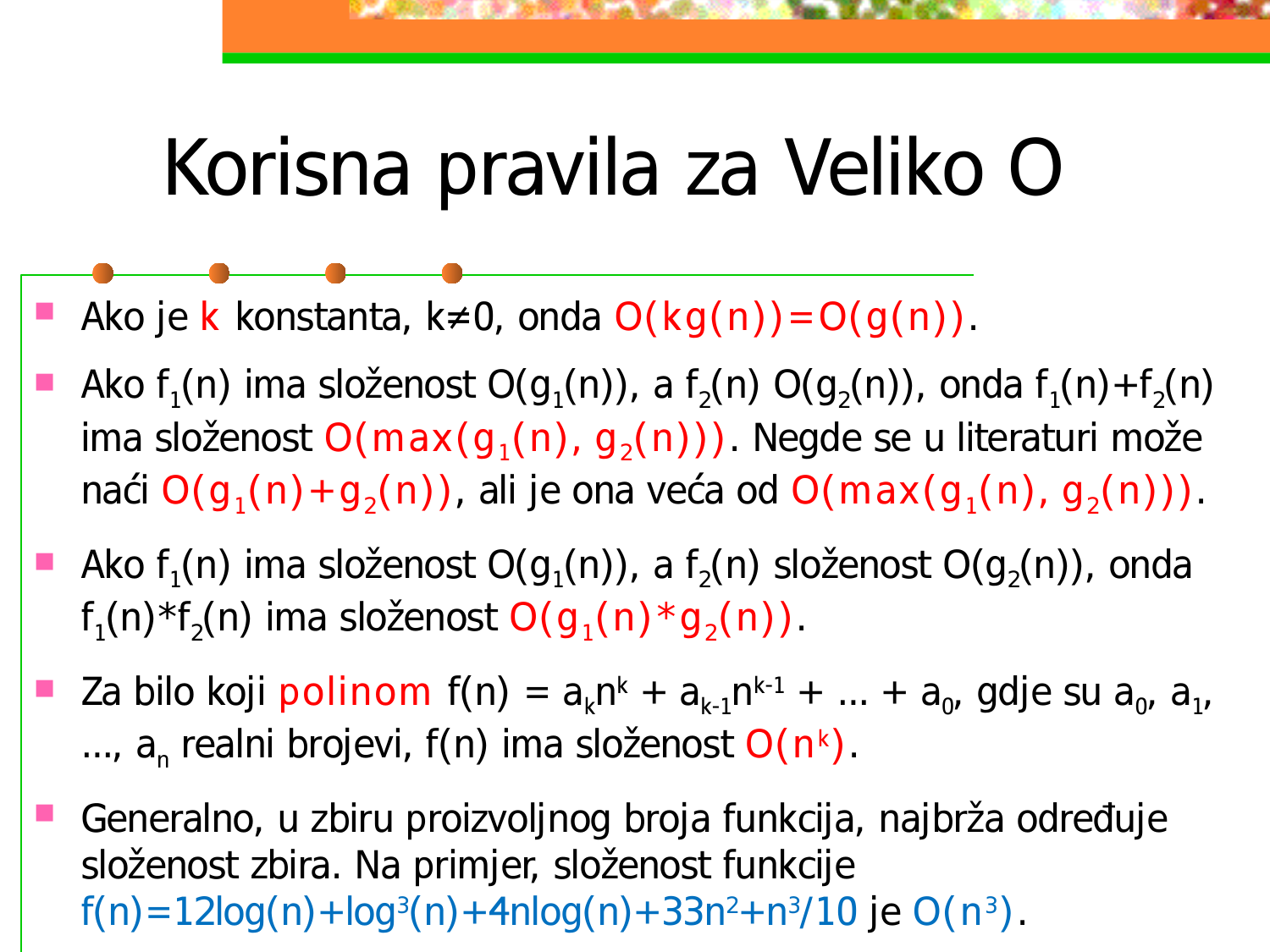

# Korisna pravila za Veliko O
Ako je k konstanta, k≠0, onda O(kg(n))=O(g(n)).
Ako f1(n) ima složenost O(g1(n)), a f2(n) O(g2(n)), onda f1(n)+f2(n) ima složenost O(max(g1(n), g2(n))). Negde se u literaturi može naći O(g1(n)+g2(n)), ali je ona veća od O(max(g1(n), g2(n))).
Ako f1(n) ima složenost O(g1(n)), a f2(n) složenost O(g2(n)), onda f1(n)*f2(n) ima složenost O(g1(n)*g2(n)).
Za bilo koji polinom f(n) = aknk + ak-1nk-1 + … + a0, gdje su a0, a1, …, an realni brojevi, f(n) ima složenost O(nk).
Generalno, u zbiru proizvoljnog broja funkcija, najbrža određuje složenost zbira. Na primjer, složenost funkcije
f(n)=12log(n)+log3(n)+4nlog(n)+33n2+n3/10 je O(n3).